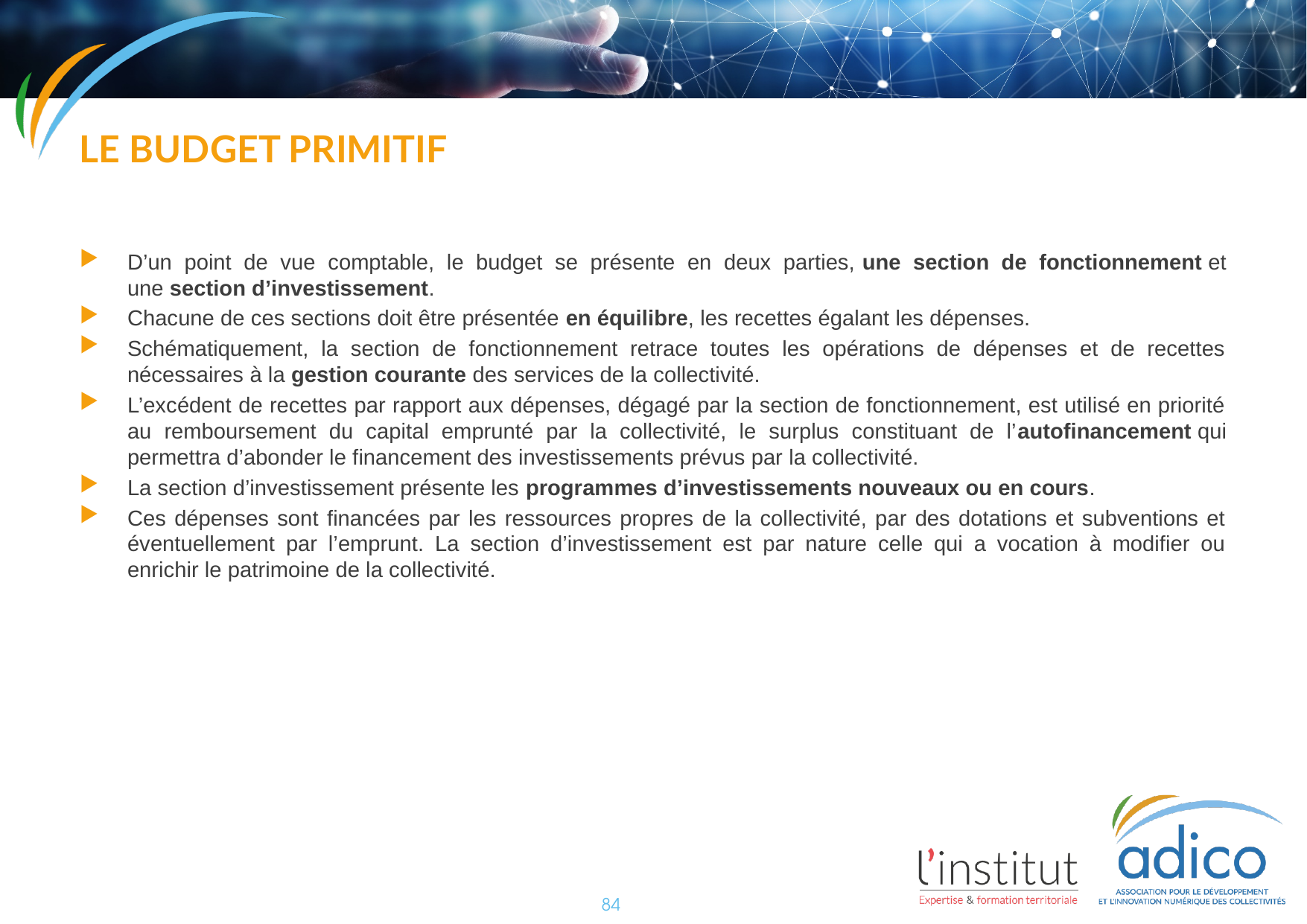

# Le budget primitif
D’un point de vue comptable, le budget se présente en deux parties, une section de fonctionnement et une section d’investissement.
Chacune de ces sections doit être présentée en équilibre, les recettes égalant les dépenses.
Schématiquement, la section de fonctionnement retrace toutes les opérations de dépenses et de recettes nécessaires à la gestion courante des services de la collectivité.
L’excédent de recettes par rapport aux dépenses, dégagé par la section de fonctionnement, est utilisé en priorité au remboursement du capital emprunté par la collectivité, le surplus constituant de l’autofinancement qui permettra d’abonder le financement des investissements prévus par la collectivité.
La section d’investissement présente les programmes d’investissements nouveaux ou en cours.
Ces dépenses sont financées par les ressources propres de la collectivité, par des dotations et subventions et éventuellement par l’emprunt. La section d’investissement est par nature celle qui a vocation à modifier ou enrichir le patrimoine de la collectivité.